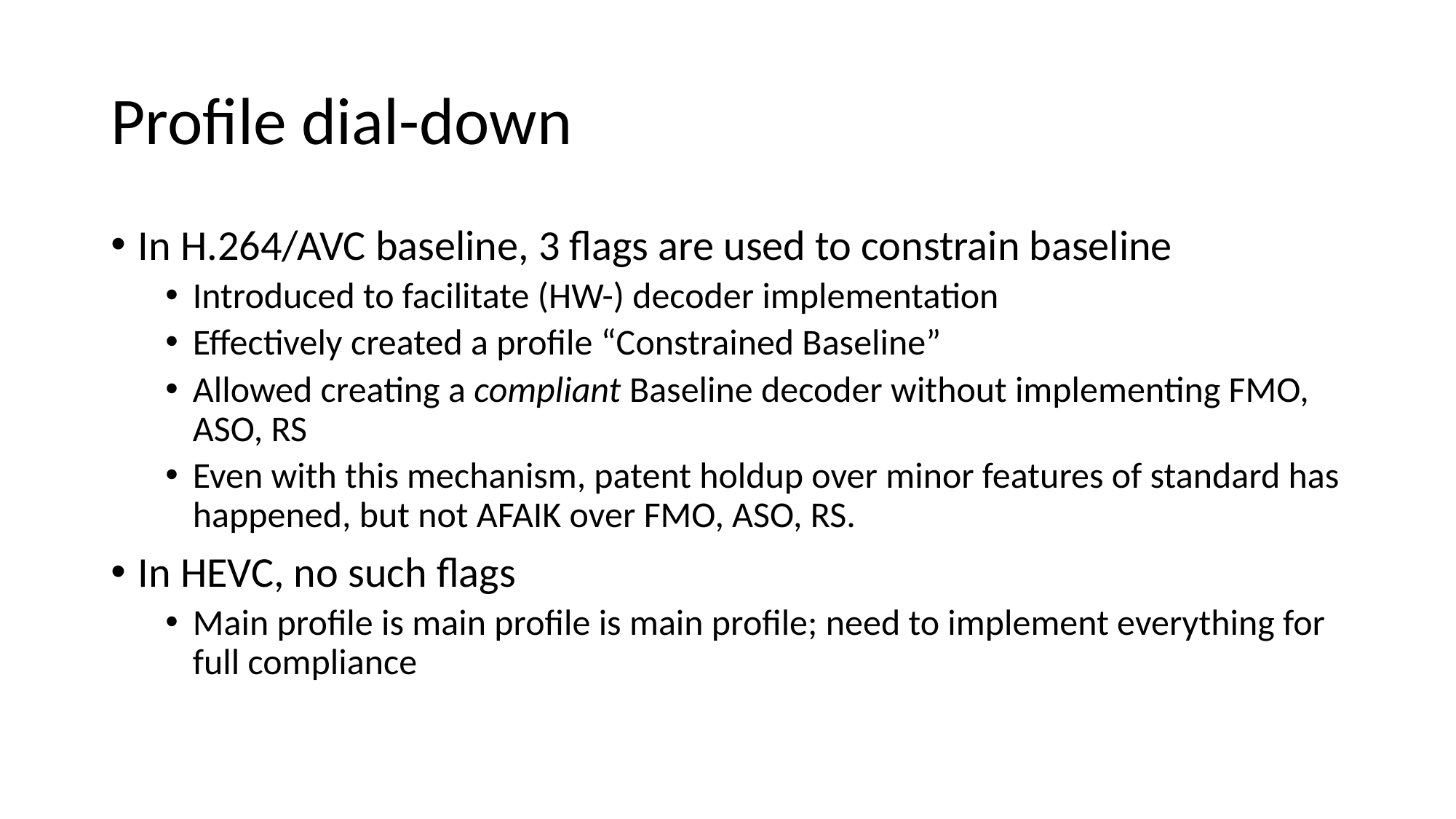

# Profile dial-down
In H.264/AVC baseline, 3 flags are used to constrain baseline
Introduced to facilitate (HW-) decoder implementation
Effectively created a profile “Constrained Baseline”
Allowed creating a compliant Baseline decoder without implementing FMO, ASO, RS
Even with this mechanism, patent holdup over minor features of standard has happened, but not AFAIK over FMO, ASO, RS.
In HEVC, no such flags
Main profile is main profile is main profile; need to implement everything for full compliance